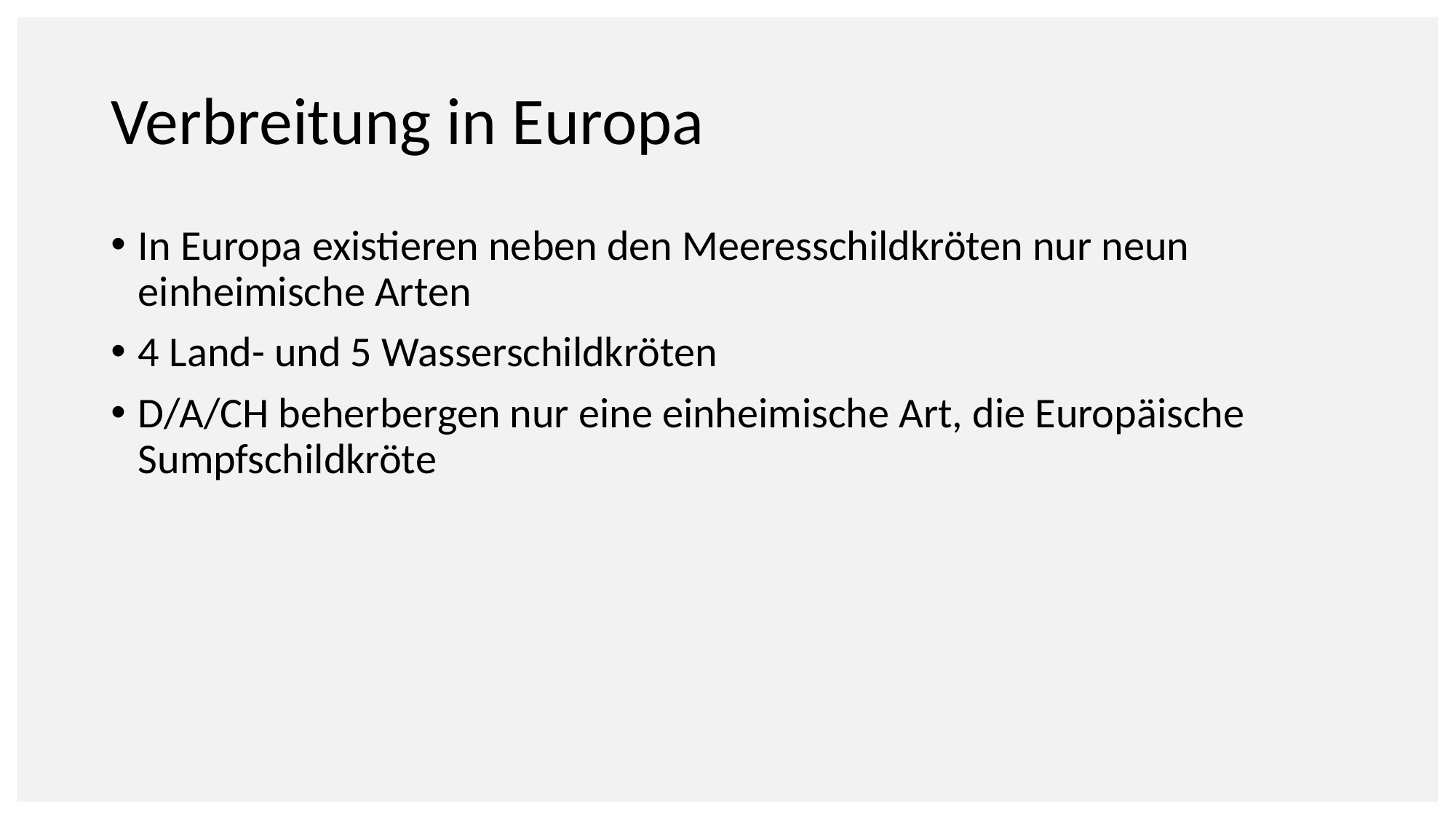

# Verbreitung in Europa
In Europa existieren neben den Meeresschildkröten nur neun einheimische Arten
4 Land- und 5 Wasserschildkröten
D/A/CH beherbergen nur eine einheimische Art, die Europäische Sumpfschildkröte